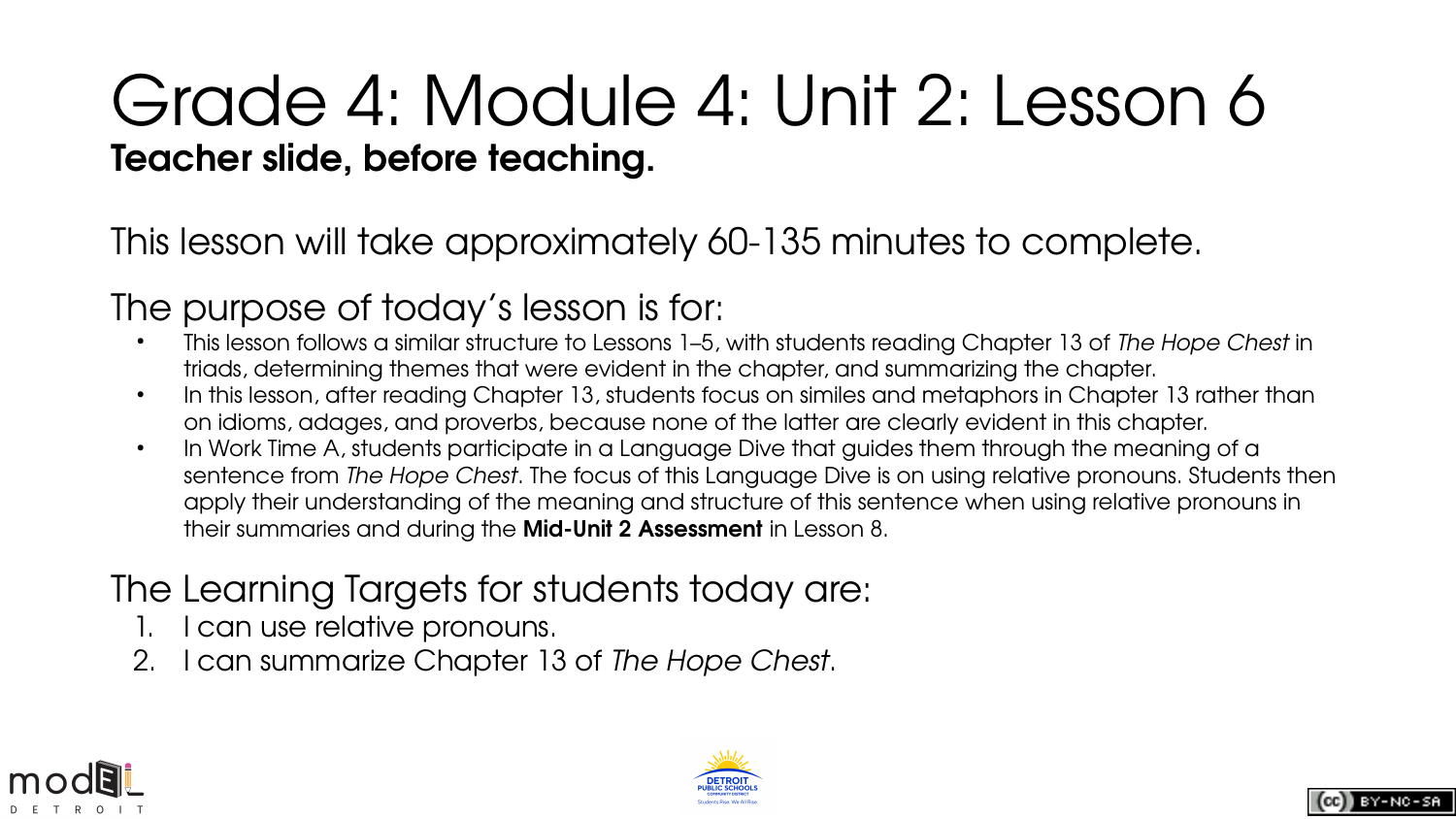

# Grade 4: Module 4: Unit 2: Lesson 6
Teacher slide, before teaching.
This lesson will take approximately 60-135 minutes to complete.

The purpose of today’s lesson is for:
This lesson follows a similar structure to Lessons 1–5, with students reading Chapter 13 of The Hope Chest in triads, determining themes that were evident in the chapter, and summarizing the chapter.
In this lesson, after reading Chapter 13, students focus on similes and metaphors in Chapter 13 rather than on idioms, adages, and proverbs, because none of the latter are clearly evident in this chapter.
In Work Time A, students participate in a Language Dive that guides them through the meaning of a sentence from The Hope Chest. The focus of this Language Dive is on using relative pronouns. Students then apply their understanding of the meaning and structure of this sentence when using relative pronouns in their summaries and during the Mid-Unit 2 Assessment in Lesson 8.

The Learning Targets for students today are:
I can use relative pronouns.
I can summarize Chapter 13 of The Hope Chest.